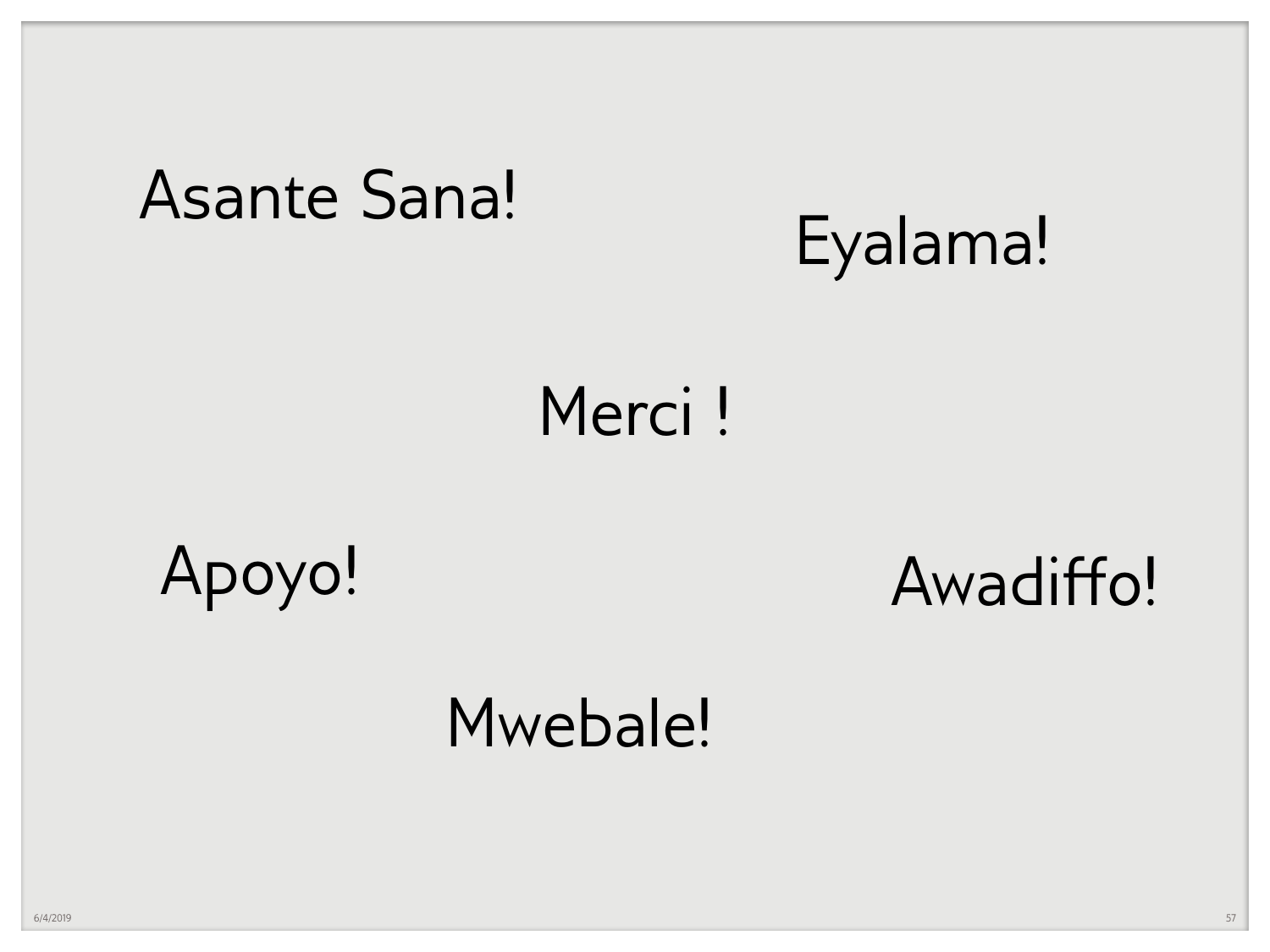

Asante Sana!
Eyalama!
# Merci !
Apoyo!
Awadiffo!
Mwebale!
6/4/2019
57